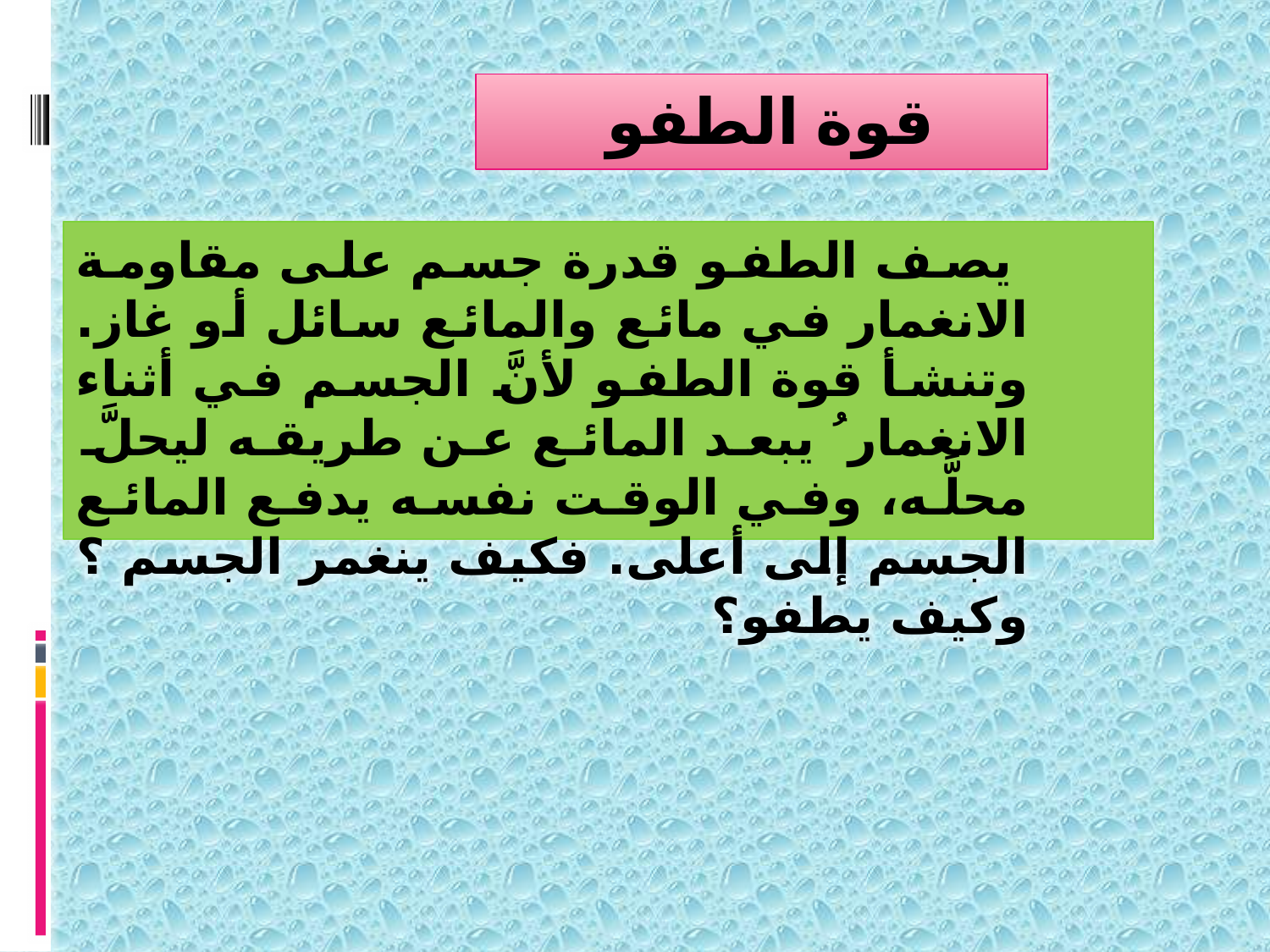

قوة الطفو
       يصف الطفو قدرة جسم على مقاومة الانغمار في مائع والمائع سائل أو غاز. وتنشأ قوة الطفو لأنَّ الجسم في أثناء الانغمار ُ يبعد المائع عن طريقه ليحلَّ محلَّه، وفي الوقت نفسه يدفع المائع الجسم إلى أعلى. فكيف ينغمر الجسم ؟وكيف يطفو؟